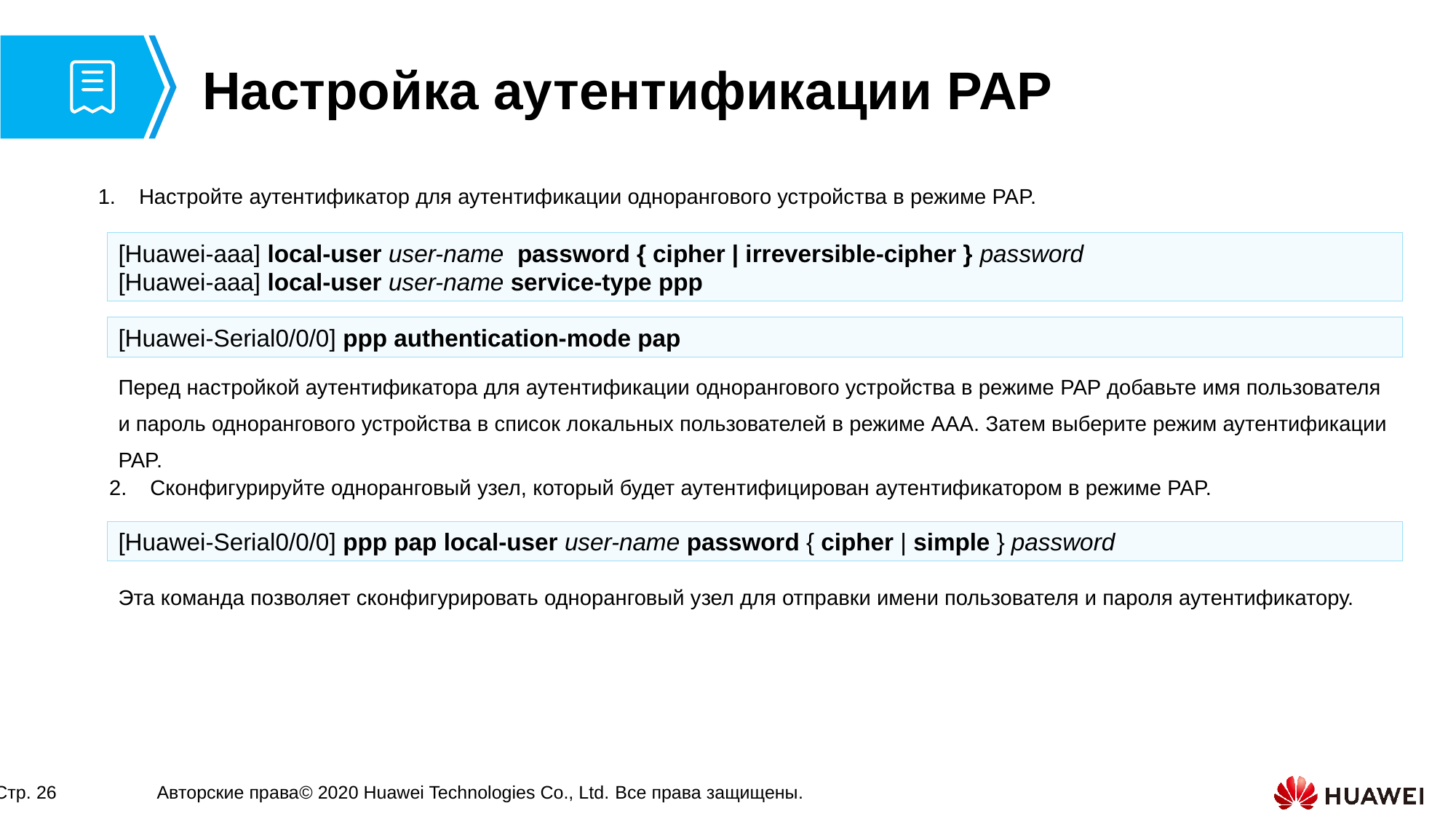

# Настройка аутентификации PAP
Настройте аутентификатор для аутентификации однорангового устройства в режиме PAP.
[Huawei-aaa] local-user user-name  password { cipher | irreversible-cipher } password
[Huawei-aaa] local-user user-name service-type ppp
[Huawei-Serial0/0/0] ppp authentication-mode pap
Перед настройкой аутентификатора для аутентификации однорангового устройства в режиме PAP добавьте имя пользователя и пароль однорангового устройства в список локальных пользователей в режиме AAA. Затем выберите режим аутентификации PAP.
Сконфигурируйте одноранговый узел, который будет аутентифицирован аутентификатором в режиме PAP.
[Huawei-Serial0/0/0] ppp pap local-user user-name password { cipher | simple } password
Эта команда позволяет сконфигурировать одноранговый узел для отправки имени пользователя и пароля аутентификатору.